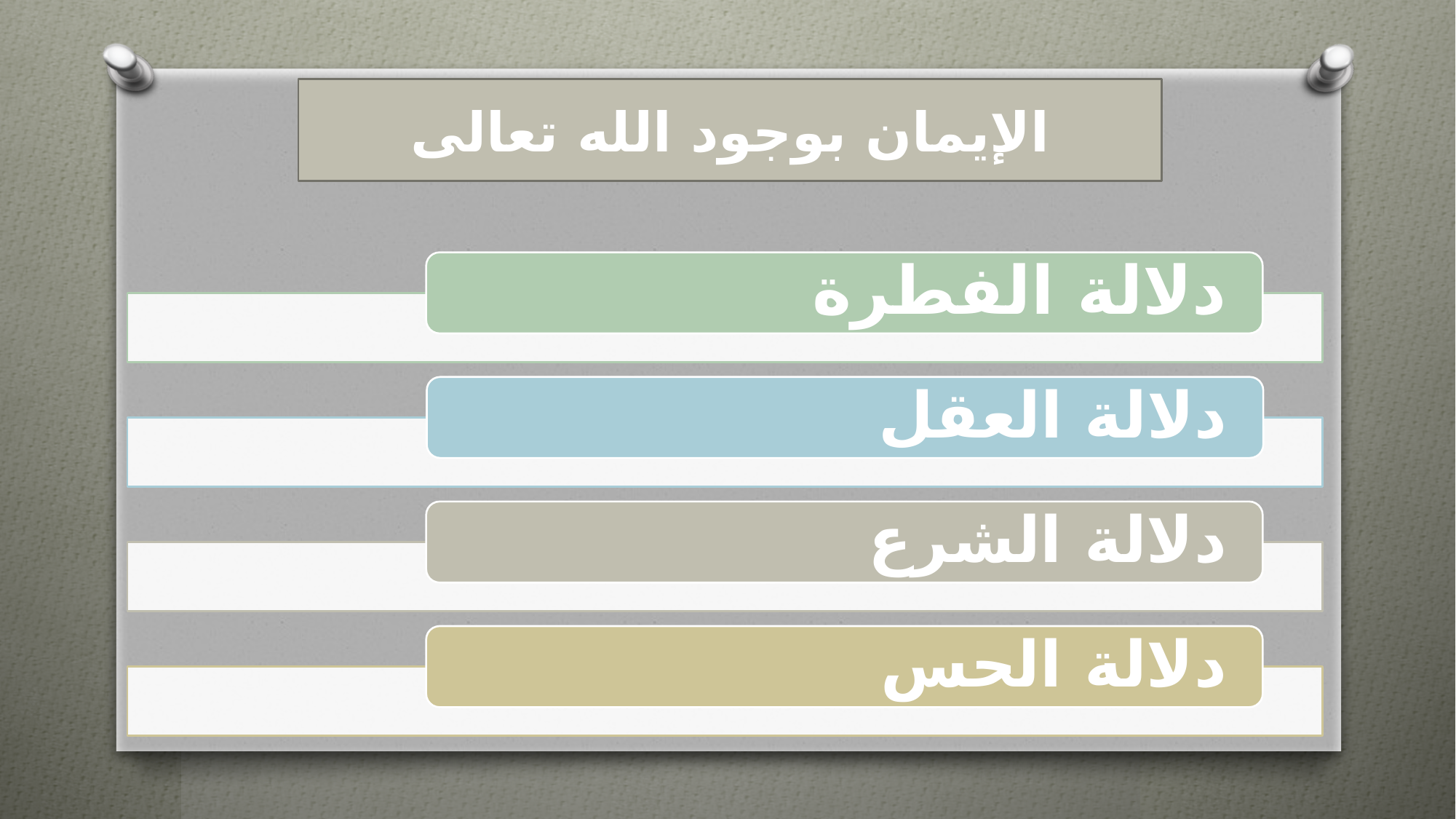

الإيمان بوجود الله تعالى
دلالة الفطرة
دلالة العقل
دلالة الشرع
دلالة الحس